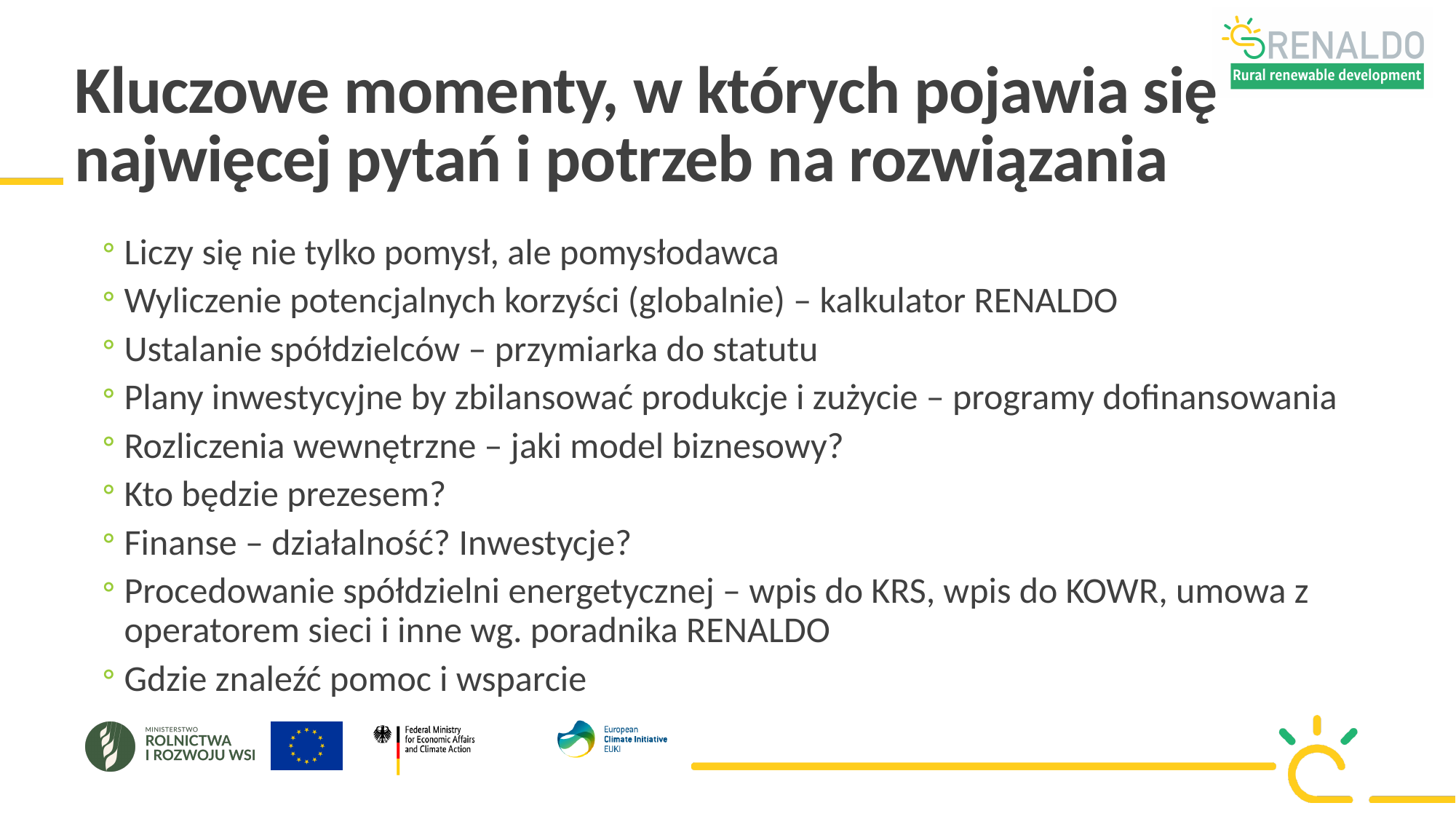

# Kluczowe momenty, w których pojawia się najwięcej pytań i potrzeb na rozwiązania

Liczy się nie tylko pomysł, ale pomysłodawca
Wyliczenie potencjalnych korzyści (globalnie) – kalkulator RENALDO
Ustalanie spółdzielców – przymiarka do statutu
Plany inwestycyjne by zbilansować produkcje i zużycie – programy dofinansowania
Rozliczenia wewnętrzne – jaki model biznesowy?
Kto będzie prezesem?
Finanse – działalność? Inwestycje?
Procedowanie spółdzielni energetycznej – wpis do KRS, wpis do KOWR, umowa z operatorem sieci i inne wg. poradnika RENALDO
Gdzie znaleźć pomoc i wsparcie